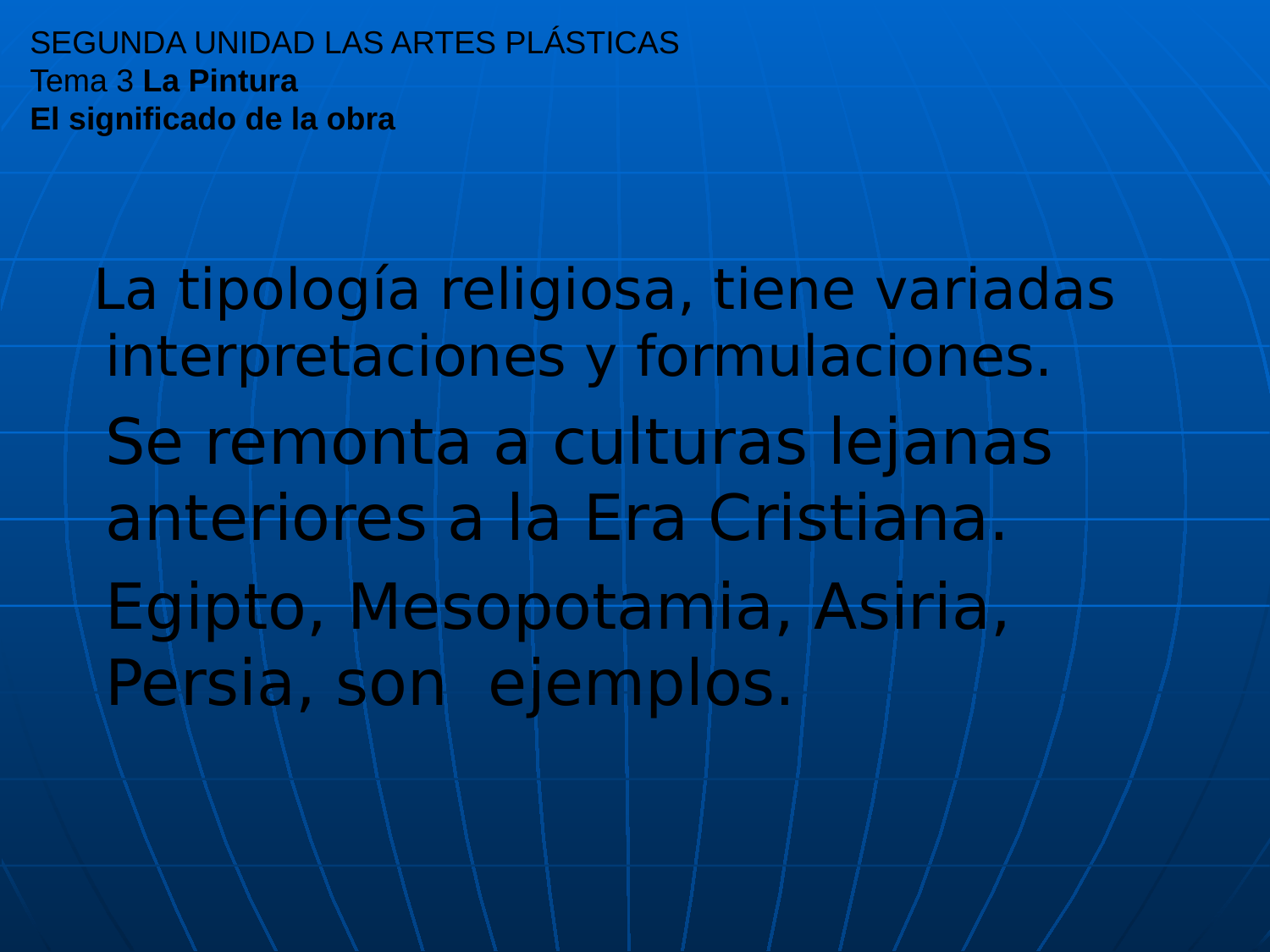

# SEGUNDA UNIDAD LAS ARTES PLÁSTICAS Tema 3 La Pintura El significado de la obra
  La tipología religiosa, tiene variadas interpretaciones y formulaciones.
	Se remonta a culturas lejanas anteriores a la Era Cristiana.
	Egipto, Mesopotamia, Asiria, Persia, son  ejemplos.